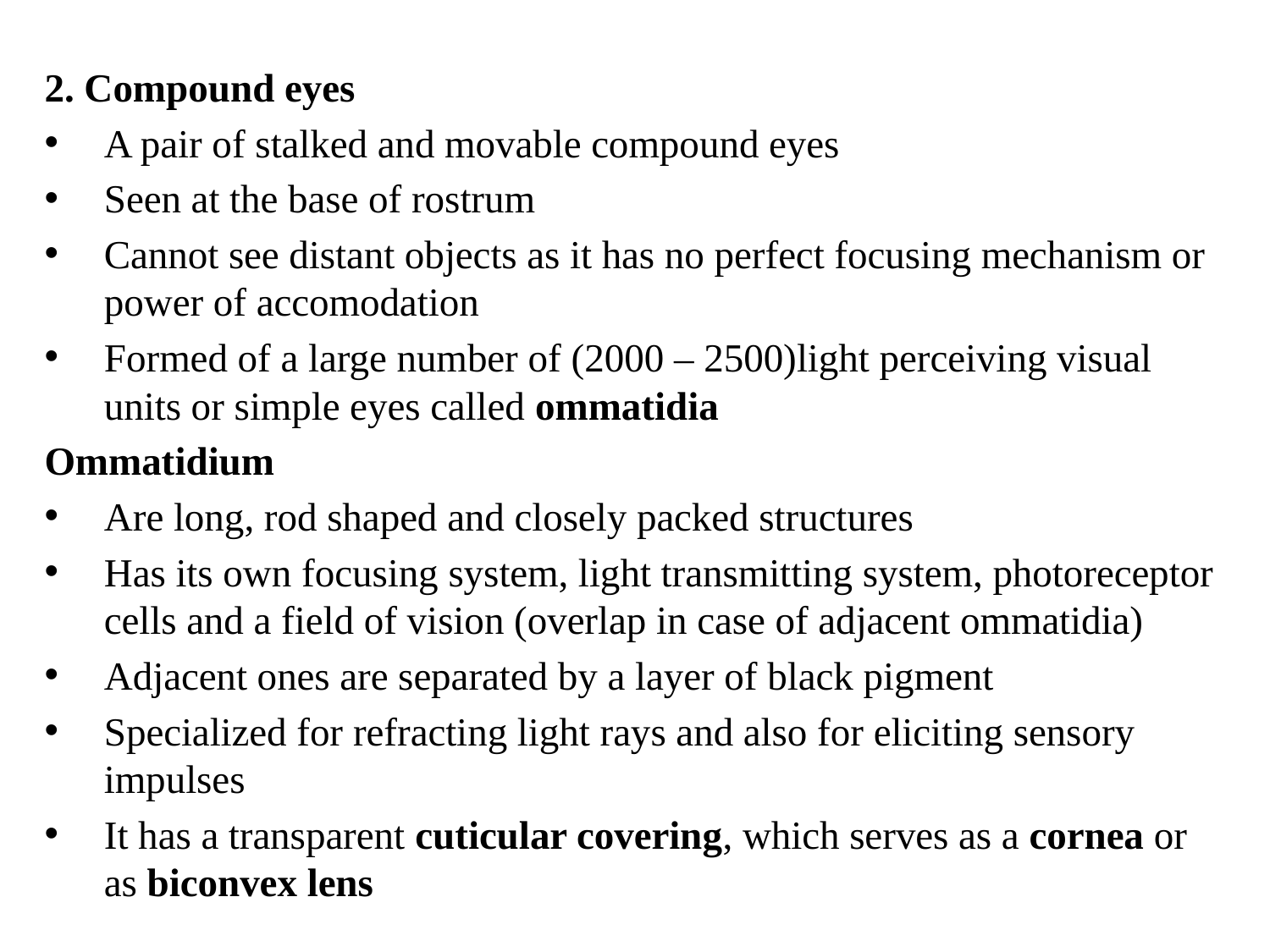

2. Compound eyes
A pair of stalked and movable compound eyes
Seen at the base of rostrum
Cannot see distant objects as it has no perfect focusing mechanism or power of accomodation
Formed of a large number of (2000 – 2500)light perceiving visual units or simple eyes called ommatidia
Ommatidium
Are long, rod shaped and closely packed structures
Has its own focusing system, light transmitting system, photoreceptor cells and a field of vision (overlap in case of adjacent ommatidia)
Adjacent ones are separated by a layer of black pigment
Specialized for refracting light rays and also for eliciting sensory impulses
It has a transparent cuticular covering, which serves as a cornea or as biconvex lens